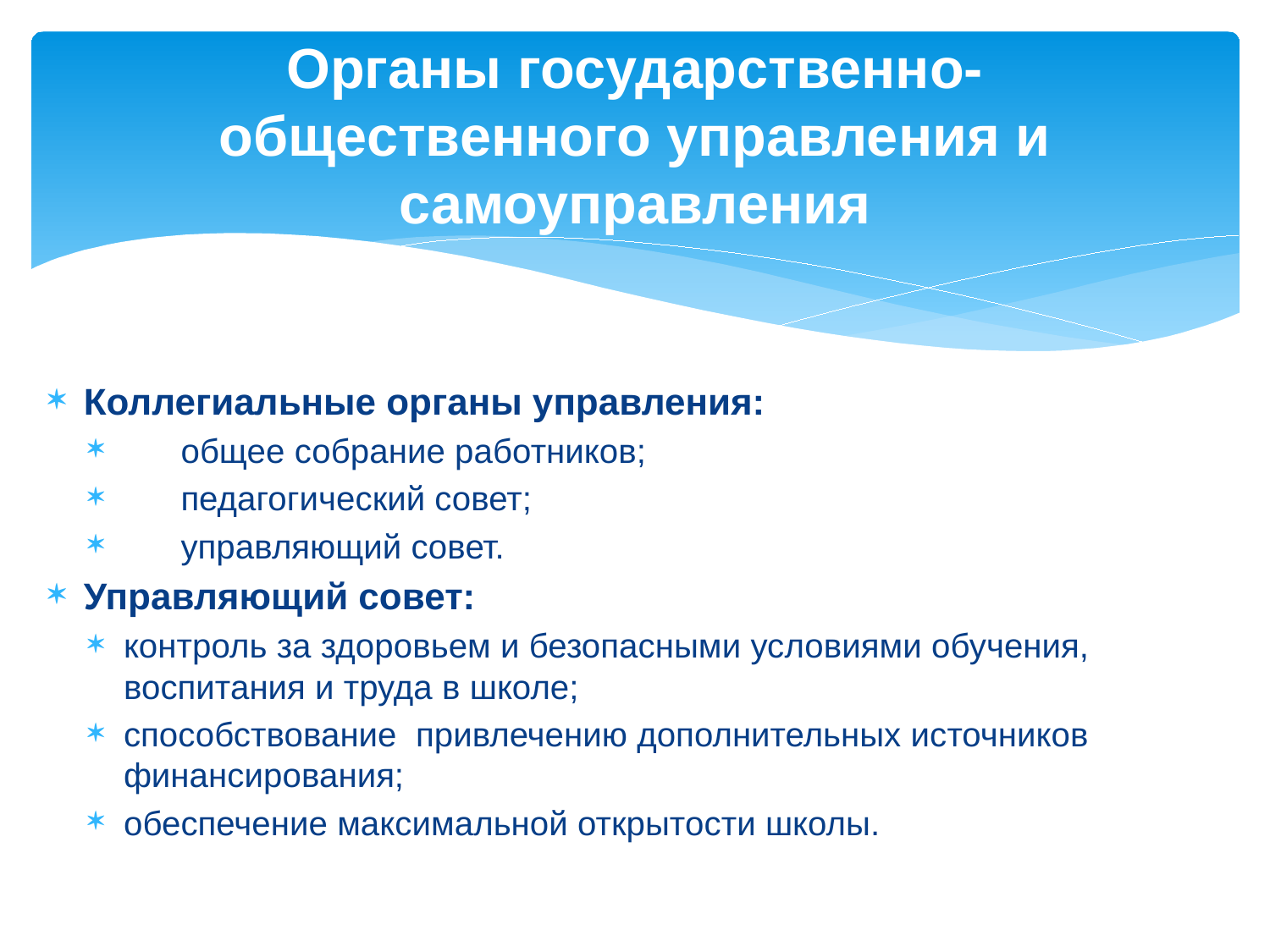

# Органы государственно-общественного управления и самоуправления
Коллегиальные органы управления:
      общее собрание работников;
      педагогический совет;
      управляющий совет.
Управляющий совет:
контроль за здоровьем и безопасными условиями обучения, воспитания и труда в школе;
способствование  привлечению дополнительных источников финансирования;
обеспечение максимальной открытости школы.